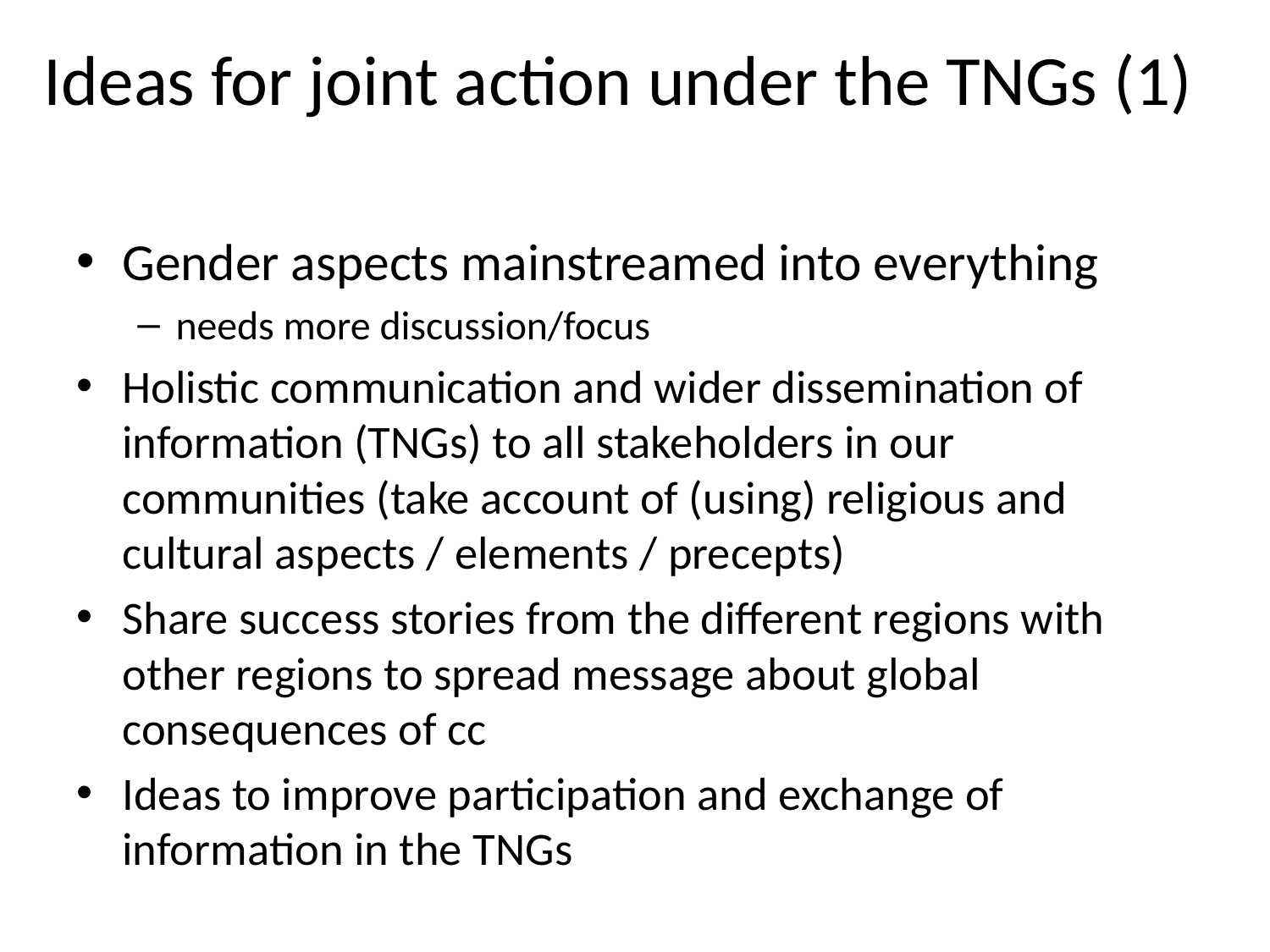

# Ideas for joint action under the TNGs (1)
Gender aspects mainstreamed into everything
needs more discussion/focus
Holistic communication and wider dissemination of information (TNGs) to all stakeholders in our communities (take account of (using) religious and cultural aspects / elements / precepts)
Share success stories from the different regions with other regions to spread message about global consequences of cc
Ideas to improve participation and exchange of information in the TNGs